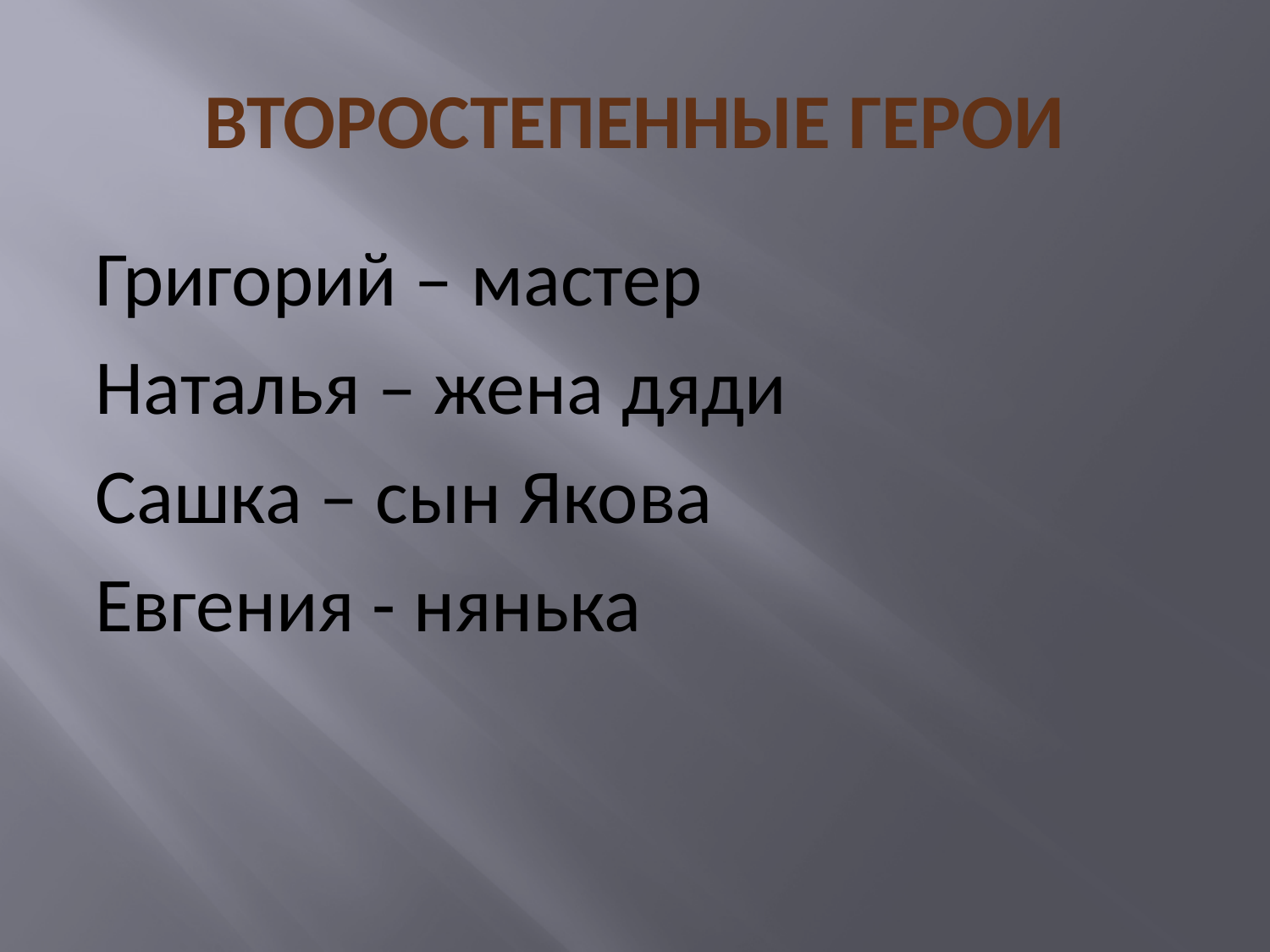

# ВТОРОСТЕПЕННЫЕ ГЕРОИ
Григорий – мастер
Наталья – жена дяди
Сашка – сын Якова
Евгения - нянька